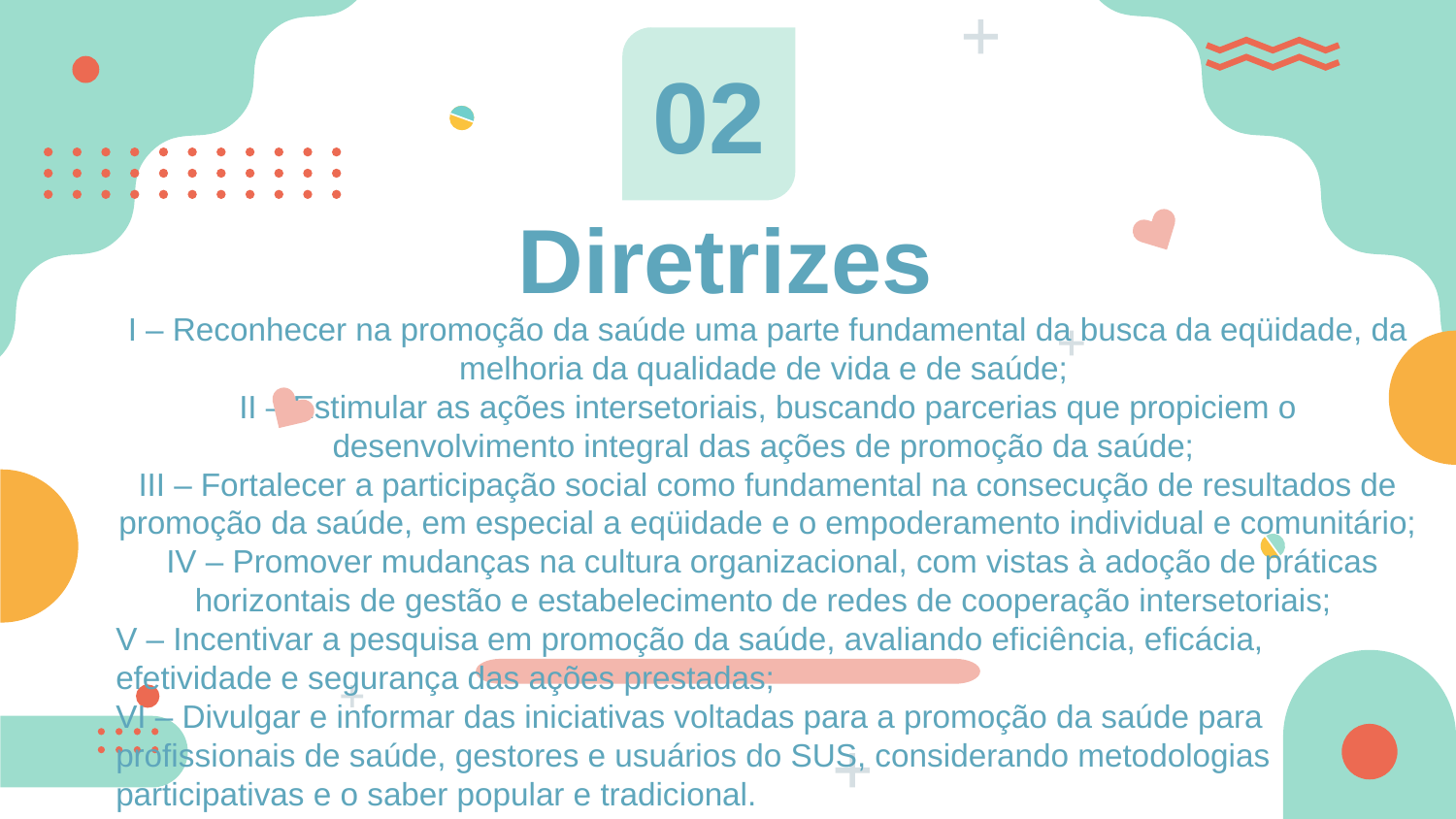

02

# Diretrizes

I – Reconhecer na promoção da saúde uma parte fundamental da busca da eqüidade, da melhoria da qualidade de vida e de saúde;
II – Estimular as ações intersetoriais, buscando parcerias que propiciem o desenvolvimento integral das ações de promoção da saúde;
III – Fortalecer a participação social como fundamental na consecução de resultados de promoção da saúde, em especial a eqüidade e o empoderamento individual e comunitário;
 IV – Promover mudanças na cultura organizacional, com vistas à adoção de práticas horizontais de gestão e estabelecimento de redes de cooperação intersetoriais;
V – Incentivar a pesquisa em promoção da saúde, avaliando eficiência, eficácia, efetividade e segurança das ações prestadas;
VI – Divulgar e informar das iniciativas voltadas para a promoção da saúde para profissionais de saúde, gestores e usuários do SUS, considerando metodologias participativas e o saber popular e tradicional.